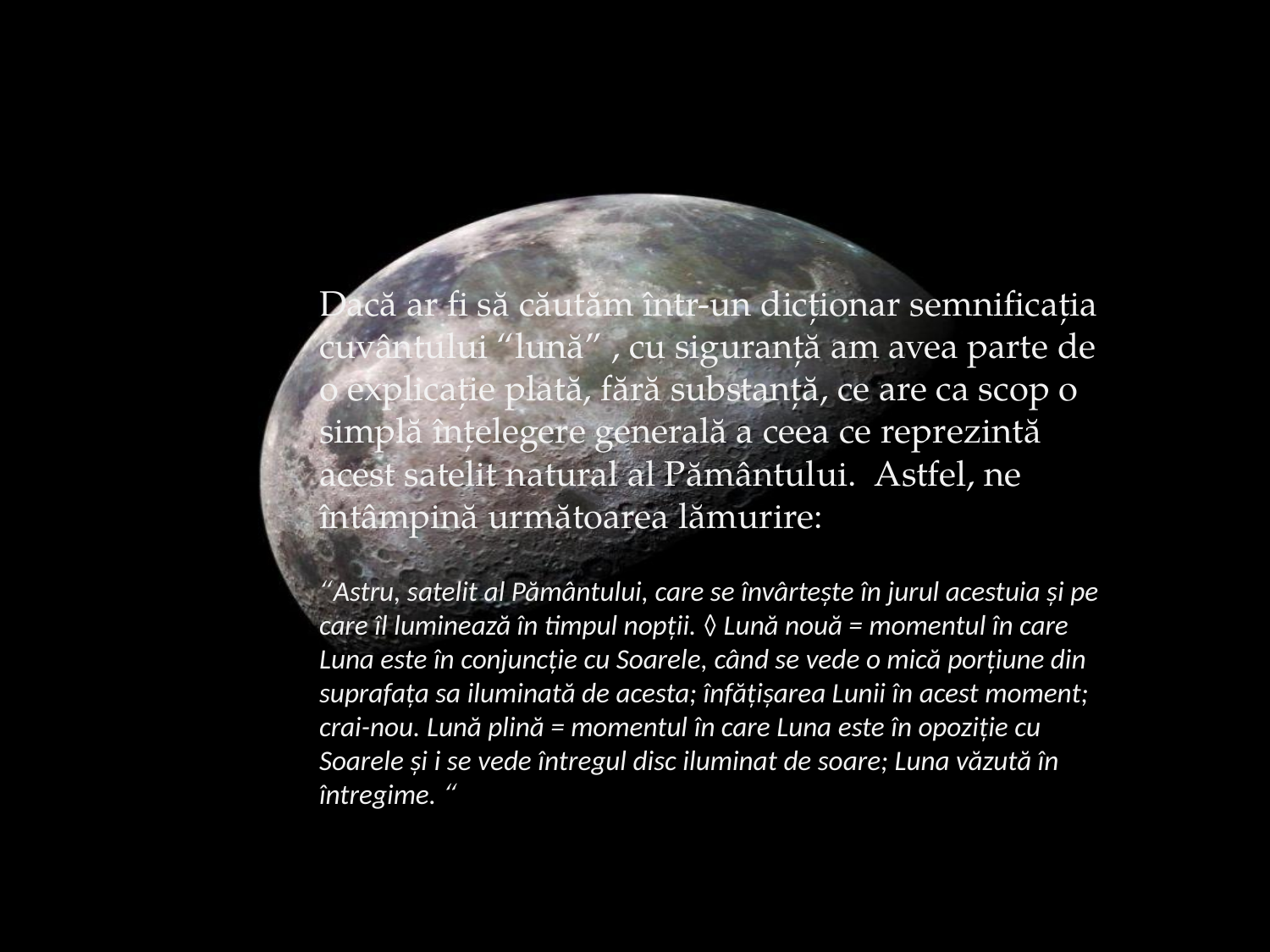

Dacă ar fi să căutăm într-un dicţionar semnificaţia cuvântului “lună” , cu siguranţă am avea parte de o explicaţie plată, fără substanţă, ce are ca scop o simplă înţelegere generală a ceea ce reprezintă acest satelit natural al Pământului.  Astfel, ne întâmpină următoarea lămurire:

“Astru, satelit al Pământului, care se învârtește în jurul acestuia și pe care îl luminează în timpul nopții. ◊ Lună nouă = momentul în care Luna este în conjuncție cu Soarele, când se vede o mică porțiune din suprafața sa iluminată de acesta; înfățișarea Lunii în acest moment; crai-nou. Lună plină = momentul în care Luna este în opoziție cu Soarele și i se vede întregul disc iluminat de soare; Luna văzută în întregime. “